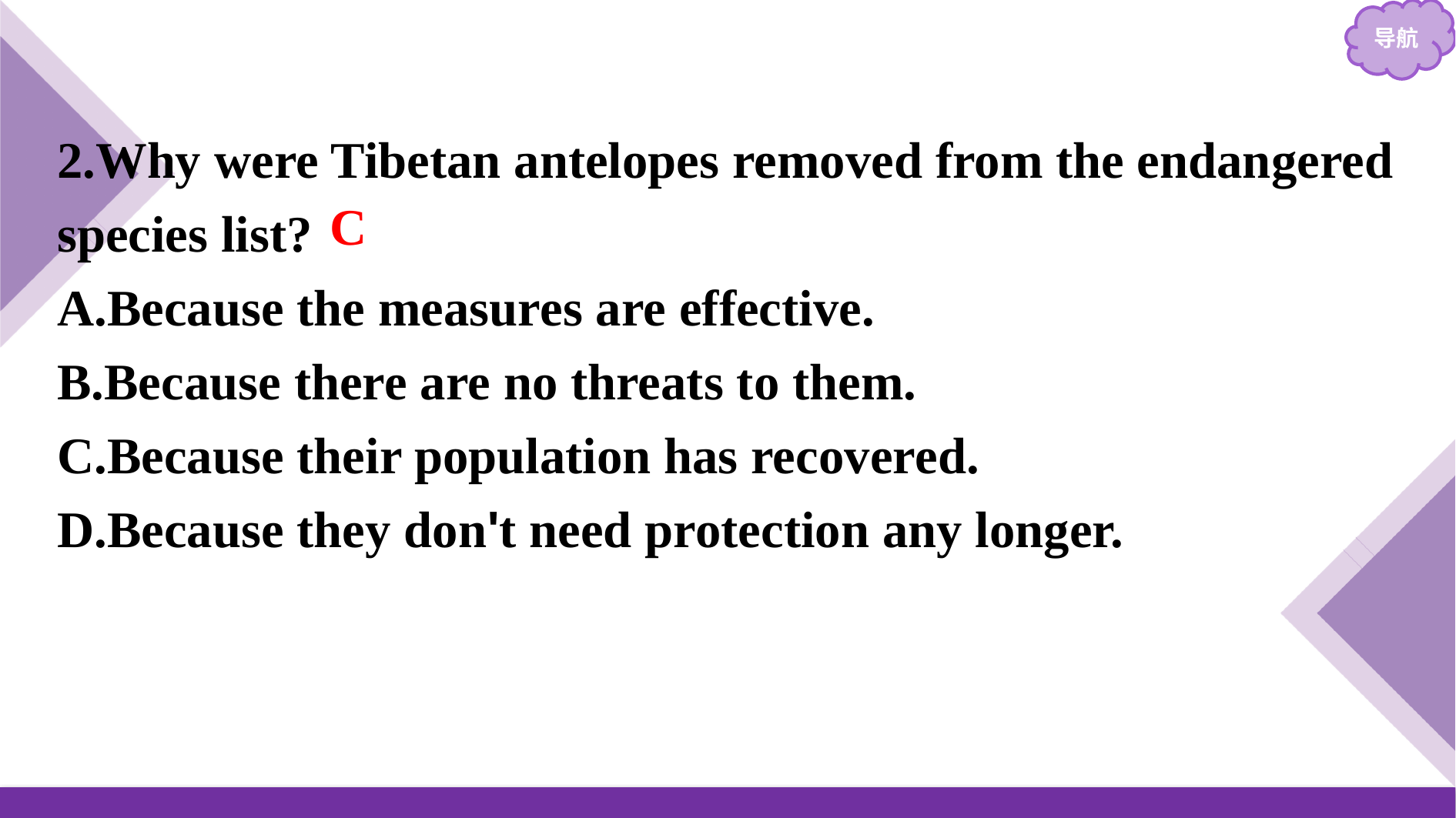

2.Why were Tibetan antelopes removed from the endangered species list?
A.Because the measures are effective.
B.Because there are no threats to them.
C.Because their population has recovered.
D.Because they don't need protection any longer.
C